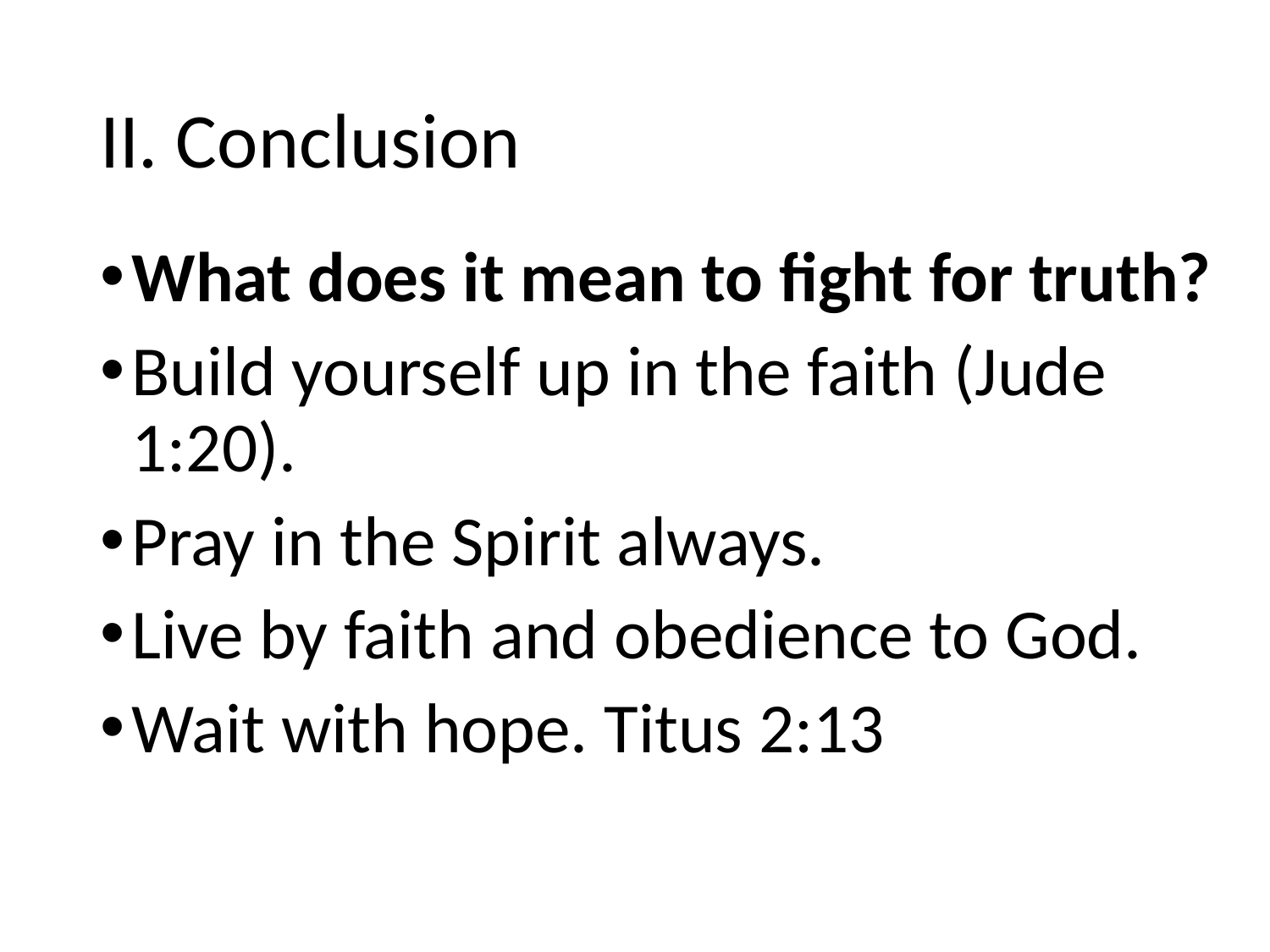

# II. Conclusion
What does it mean to fight for truth?
Build yourself up in the faith (Jude 1:20).
Pray in the Spirit always.
Live by faith and obedience to God.
Wait with hope. Titus 2:13